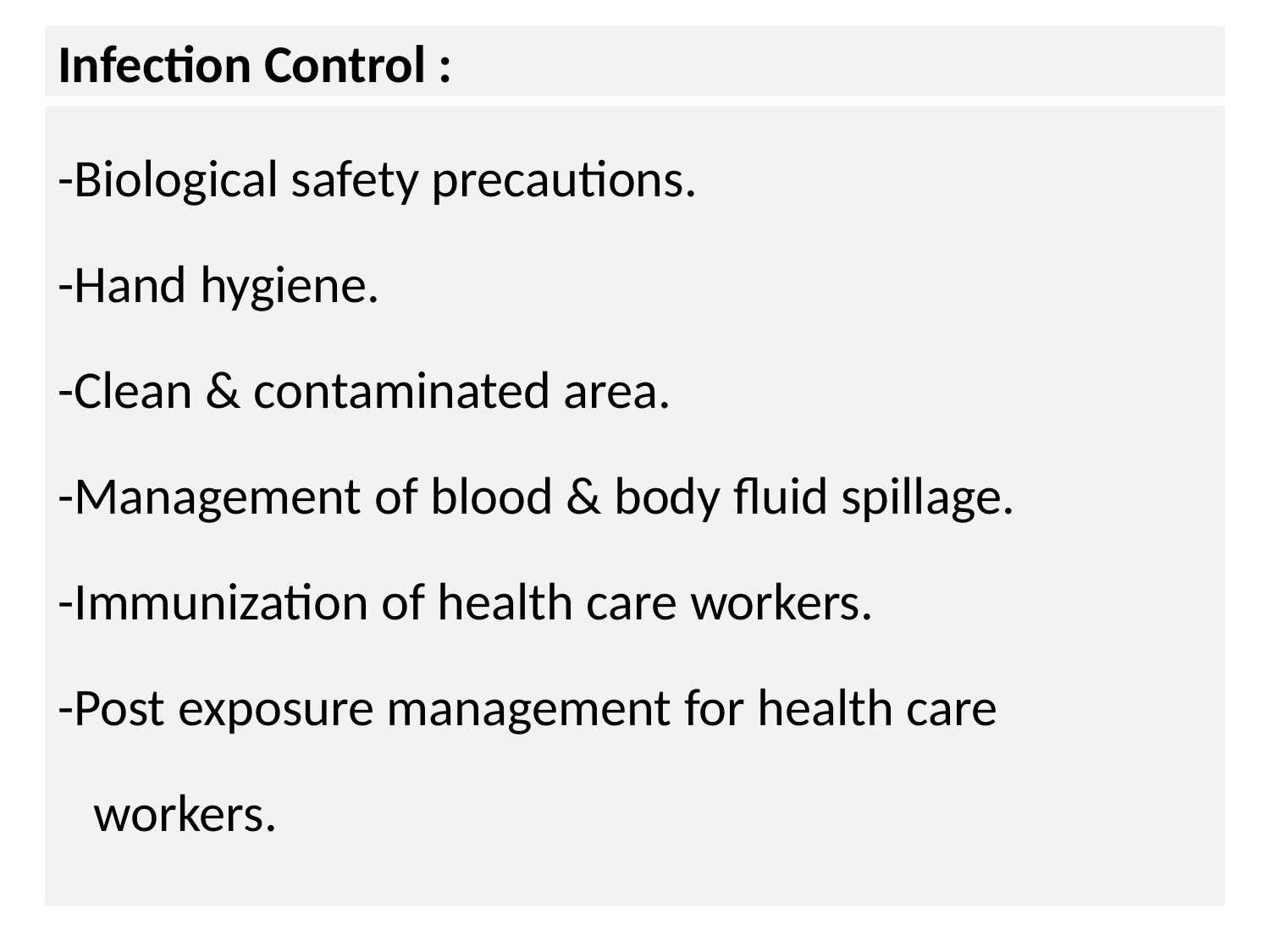

# Infection Control :
-Biological safety precautions.
-Hand hygiene.
-Clean & contaminated area.
-Management of blood & body fluid spillage.
-Immunization of health care workers.
-Post exposure management for health care
   workers.